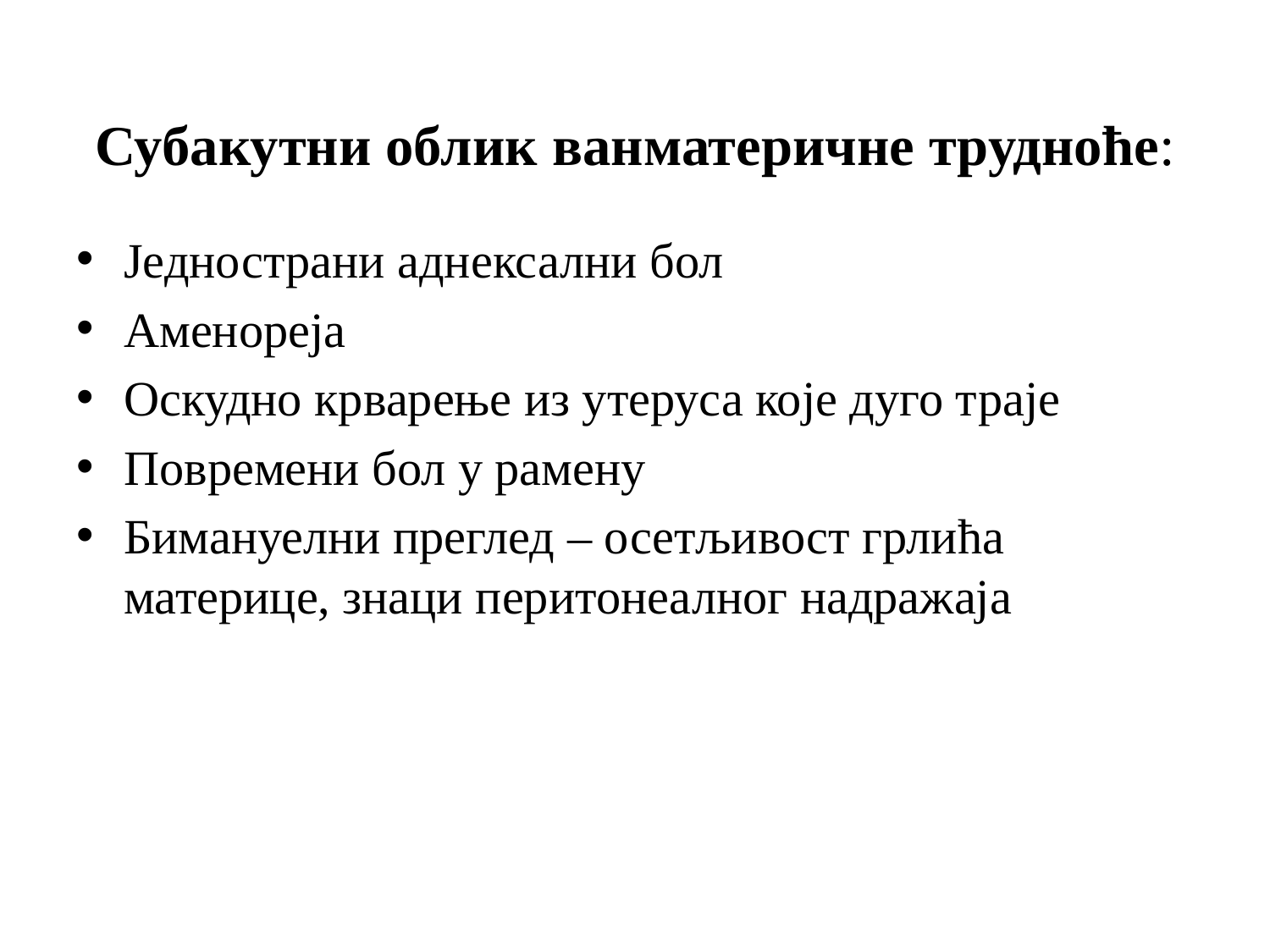

# Субакутни облик ванматеричне трудноће:
Једнострани аднексални бол
Аменореја
Оскудно крварење из утеруса које дуго траје
Повремени бол у рамену
Бимануелни преглед – осетљивост грлића материце, знаци перитонеалног надражаја